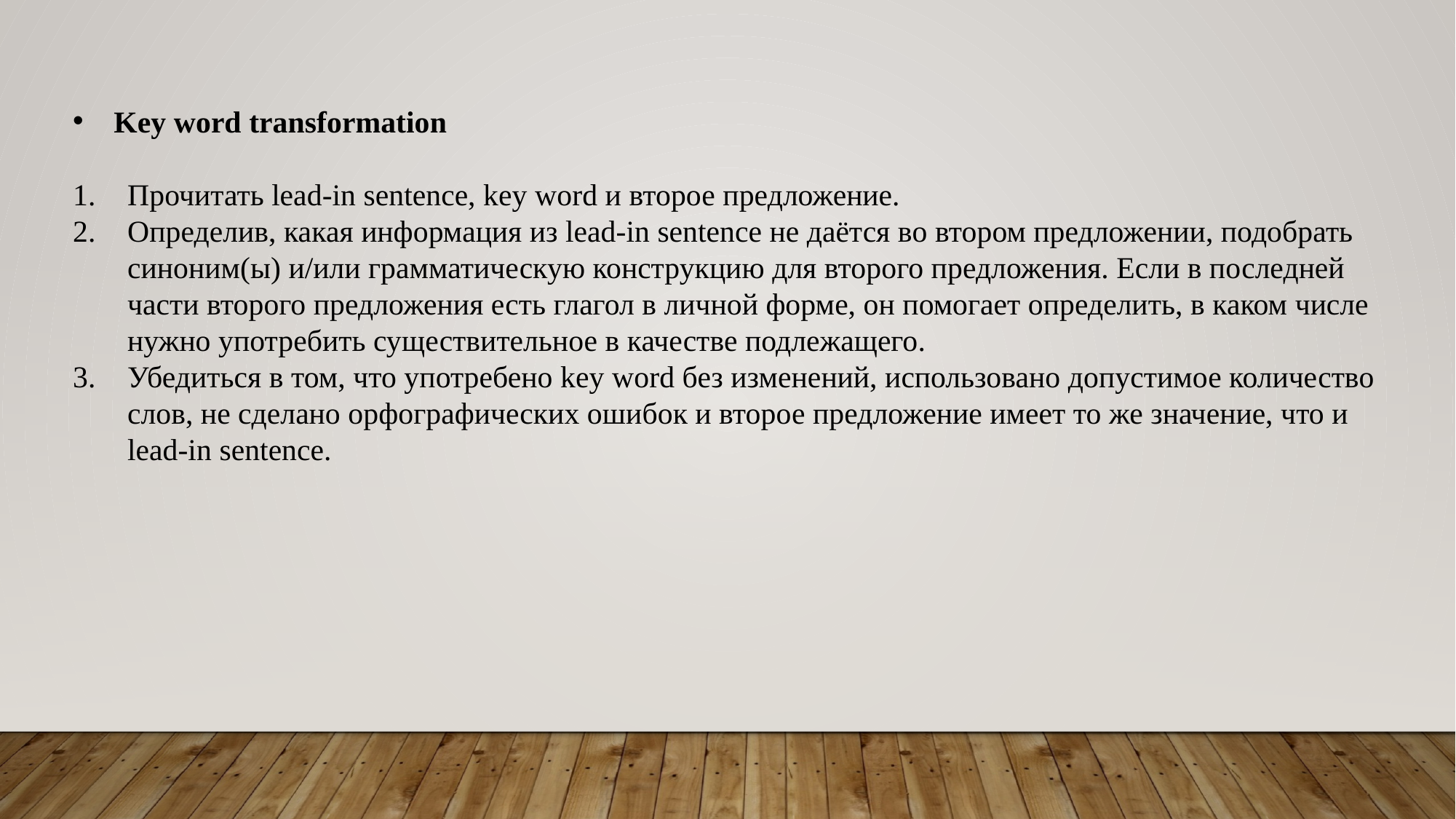

Key word transformation

Прочитать lead-in sentence, key word и второе предложение.
Определив, какая информация из lead-in sentence не даётся во втором предложении, подобрать синоним(ы) и/или грамматическую конструкцию для второго предложения. Если в последней части второго предложения есть глагол в личной форме, он помогает определить, в каком числе нужно употребить существительное в качестве подлежащего.
Убедиться в том, что употребено key word без изменений, использовано допустимое количество слов, не сделано орфографических ошибок и второе предложение имеет то же значение, что и lead-in sentence.